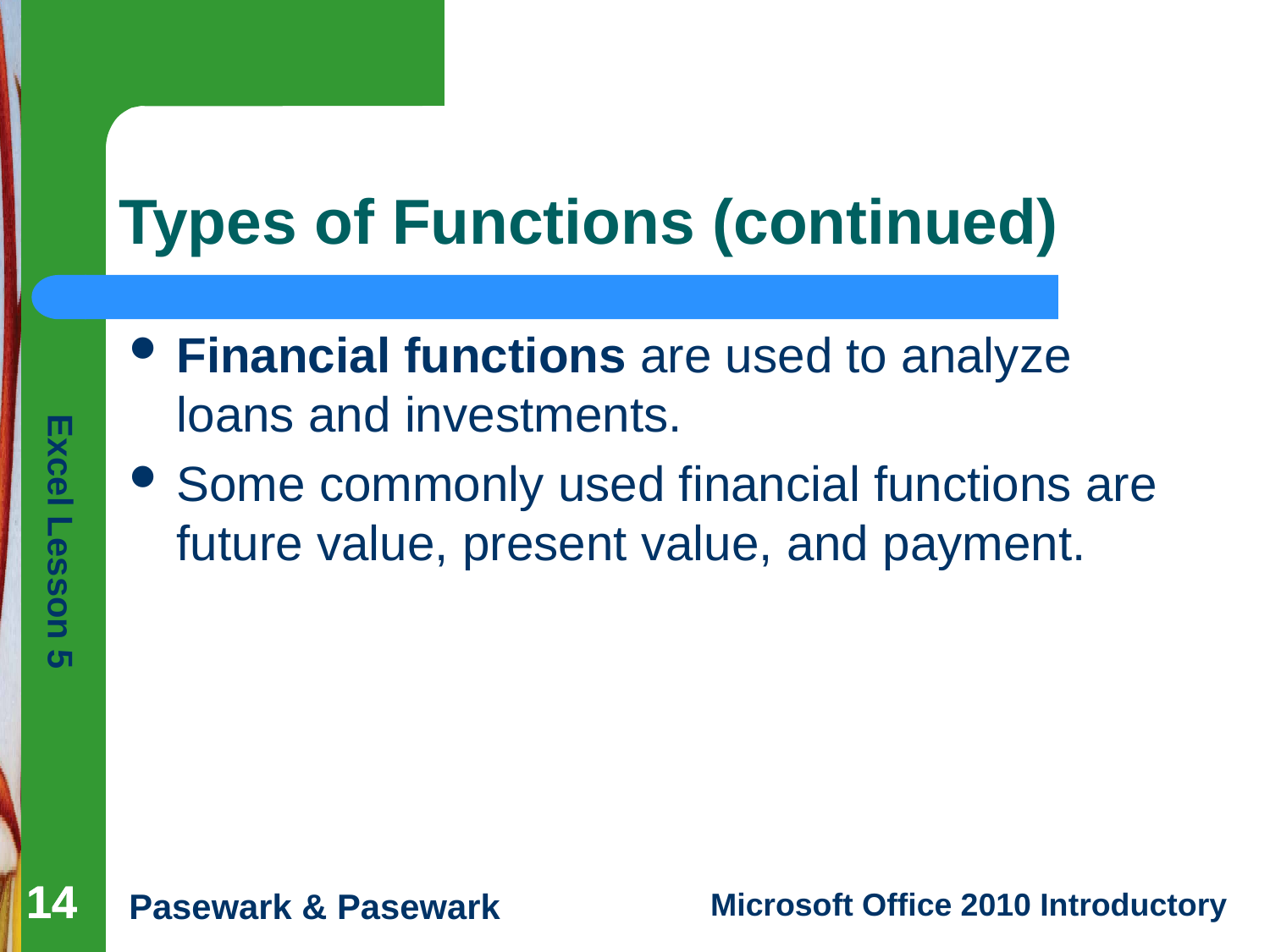

# Types of Functions (continued)
Financial functions are used to analyze loans and investments.
Some commonly used financial functions are future value, present value, and payment.
14
14
14